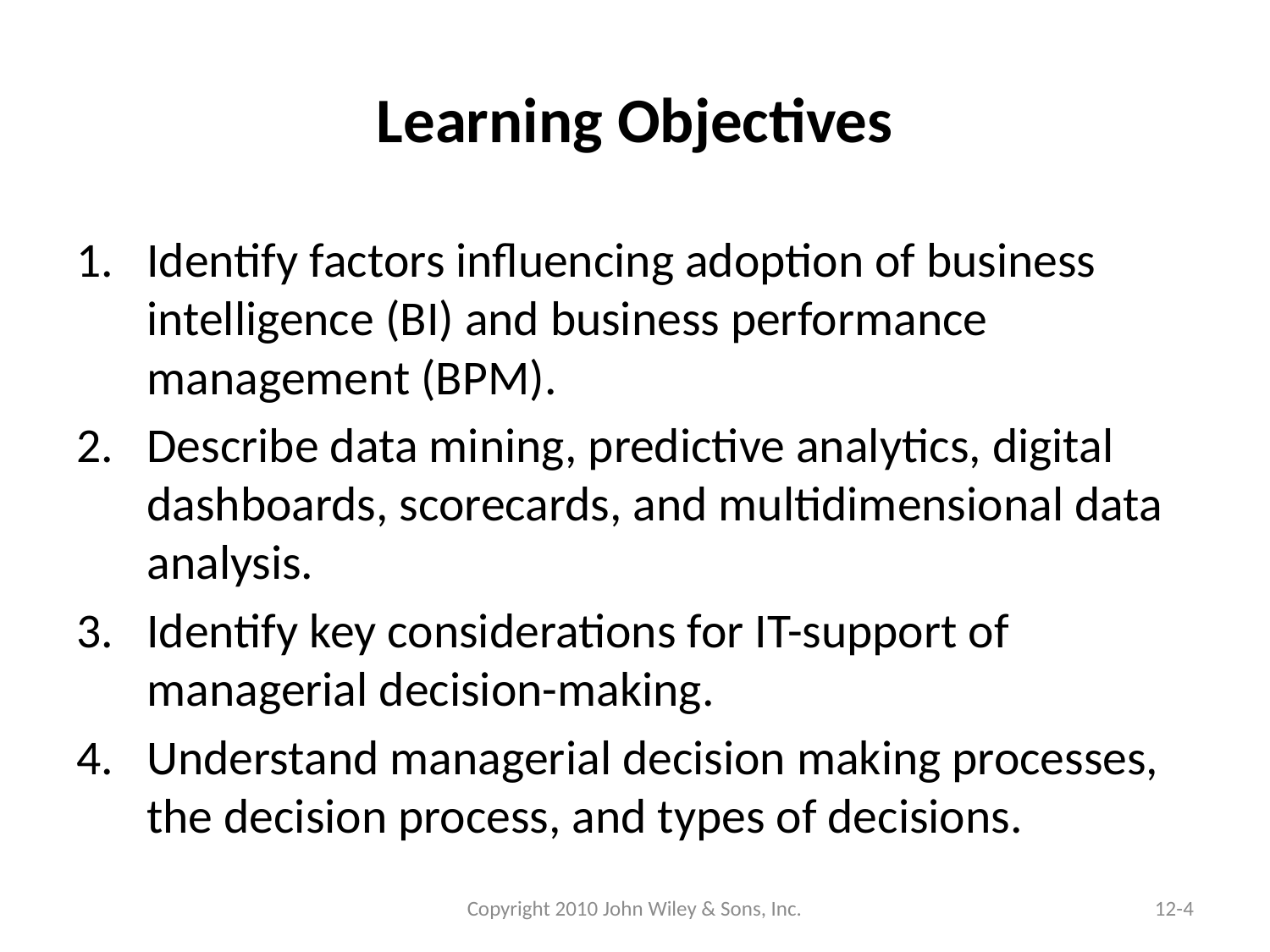

# Learning Objectives
Identify factors influencing adoption of business intelligence (BI) and business performance management (BPM).
Describe data mining, predictive analytics, digital dashboards, scorecards, and multidimensional data analysis.
Identify key considerations for IT-support of managerial decision-making.
Understand managerial decision making processes, the decision process, and types of decisions.

Copyright 2010 John Wiley & Sons, Inc.
12-4